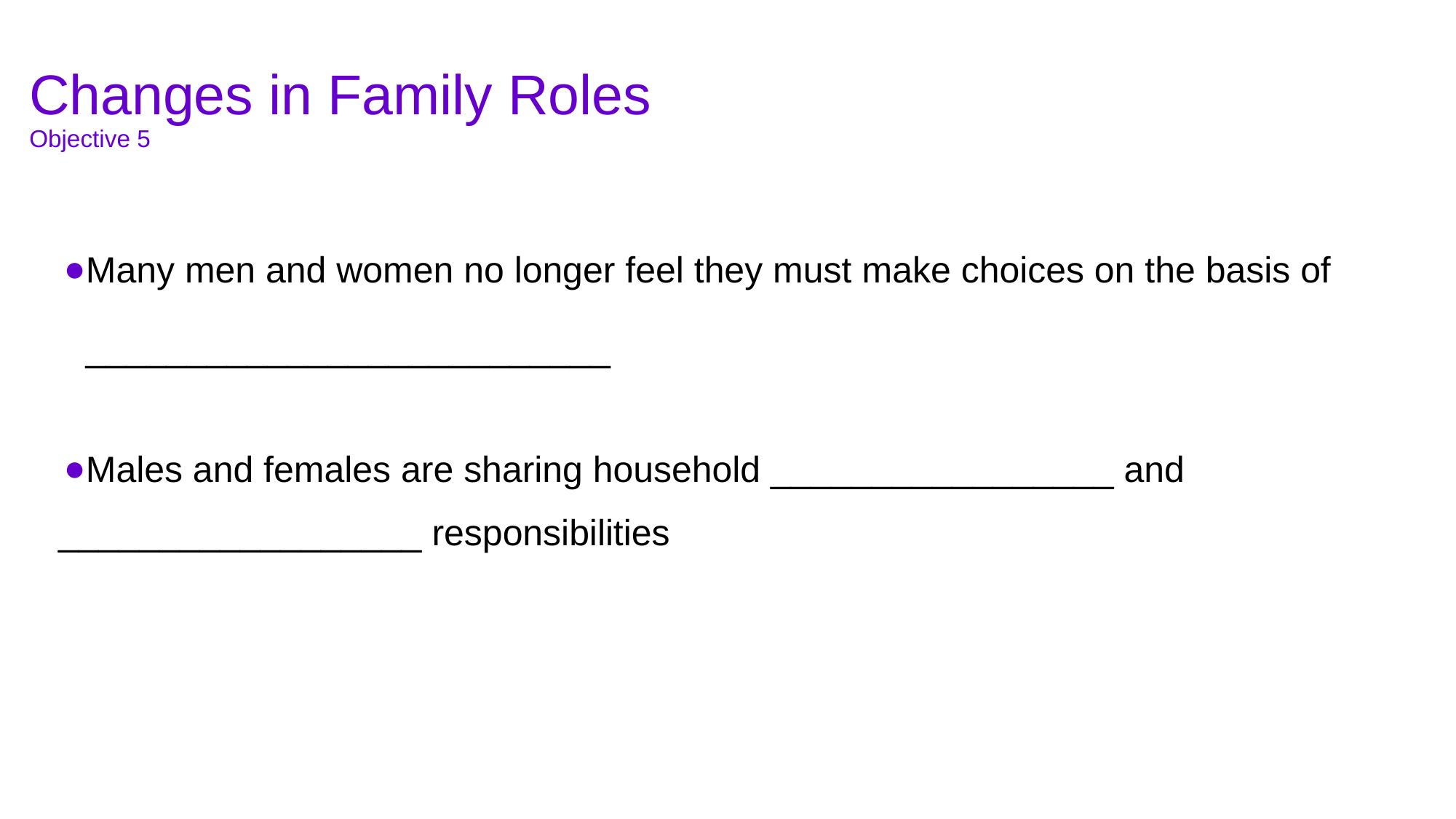

# Changes in Family Roles Objective 5
Many men and women no longer feel they must make choices on the basis of

__________________________

Males and females are sharing household _________________ and
__________________ responsibilities